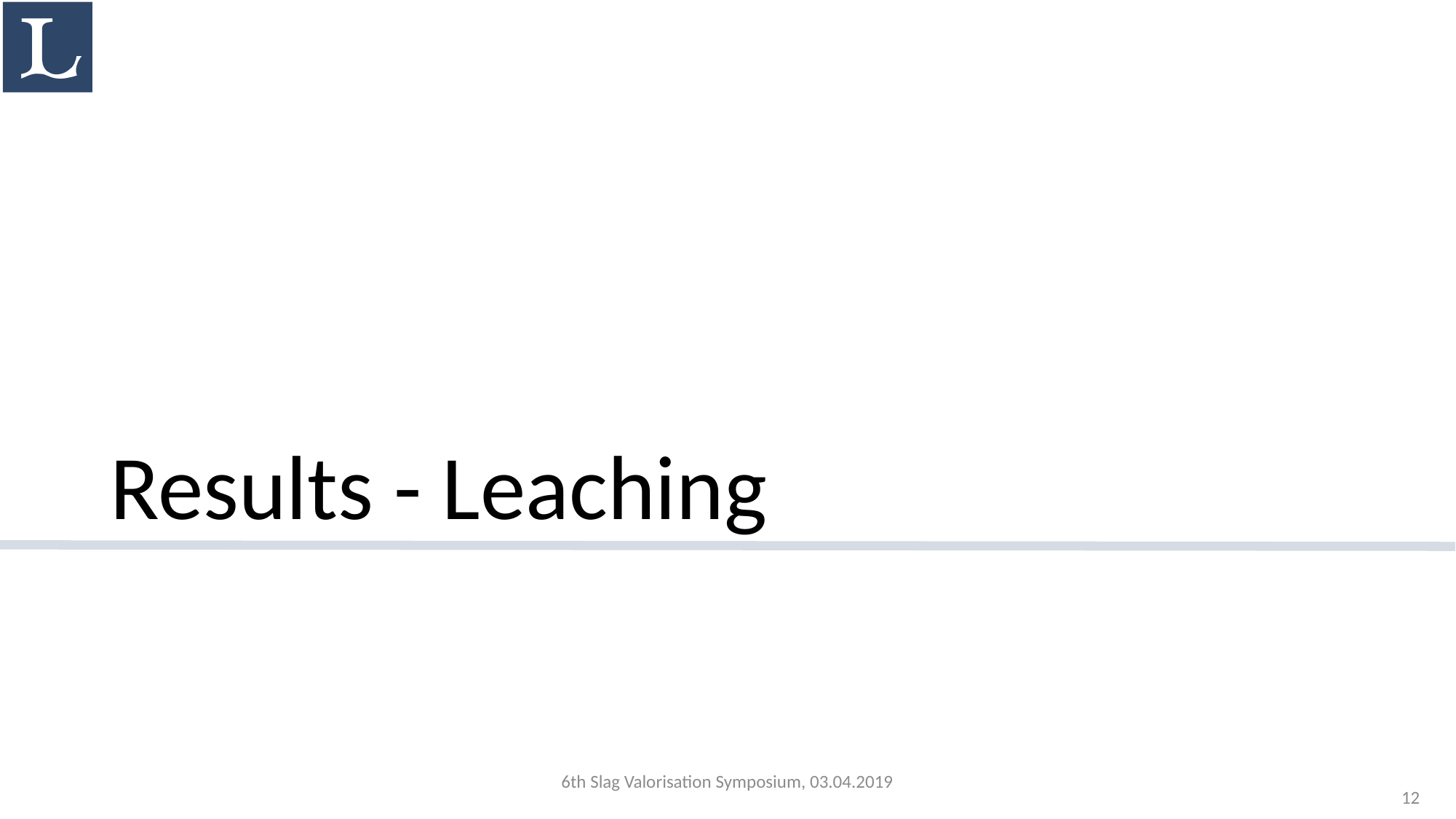

# Results - Leaching
6th Slag Valorisation Symposium, 03.04.2019
12